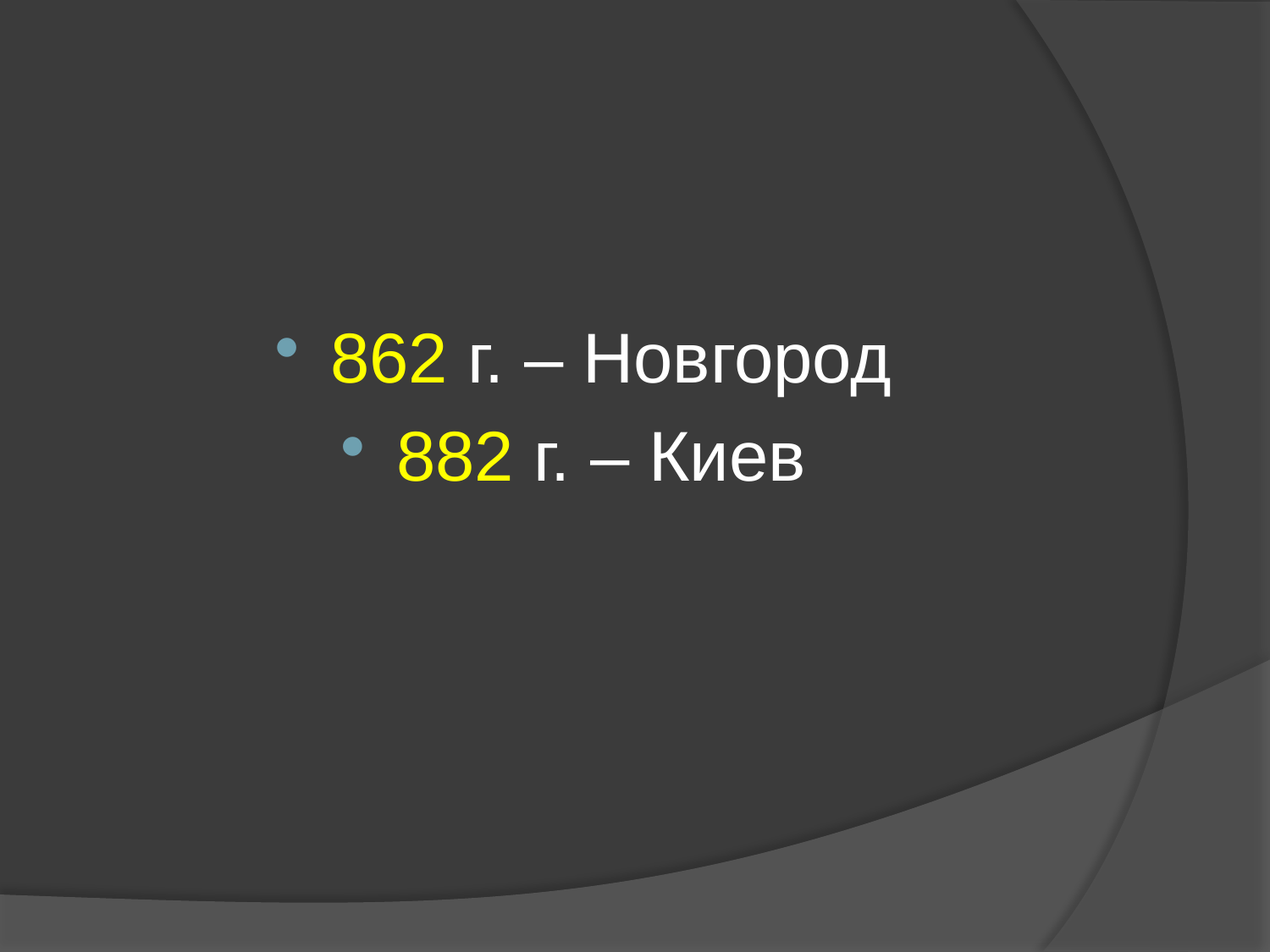

#
862 г. – Новгород
882 г. – Киев